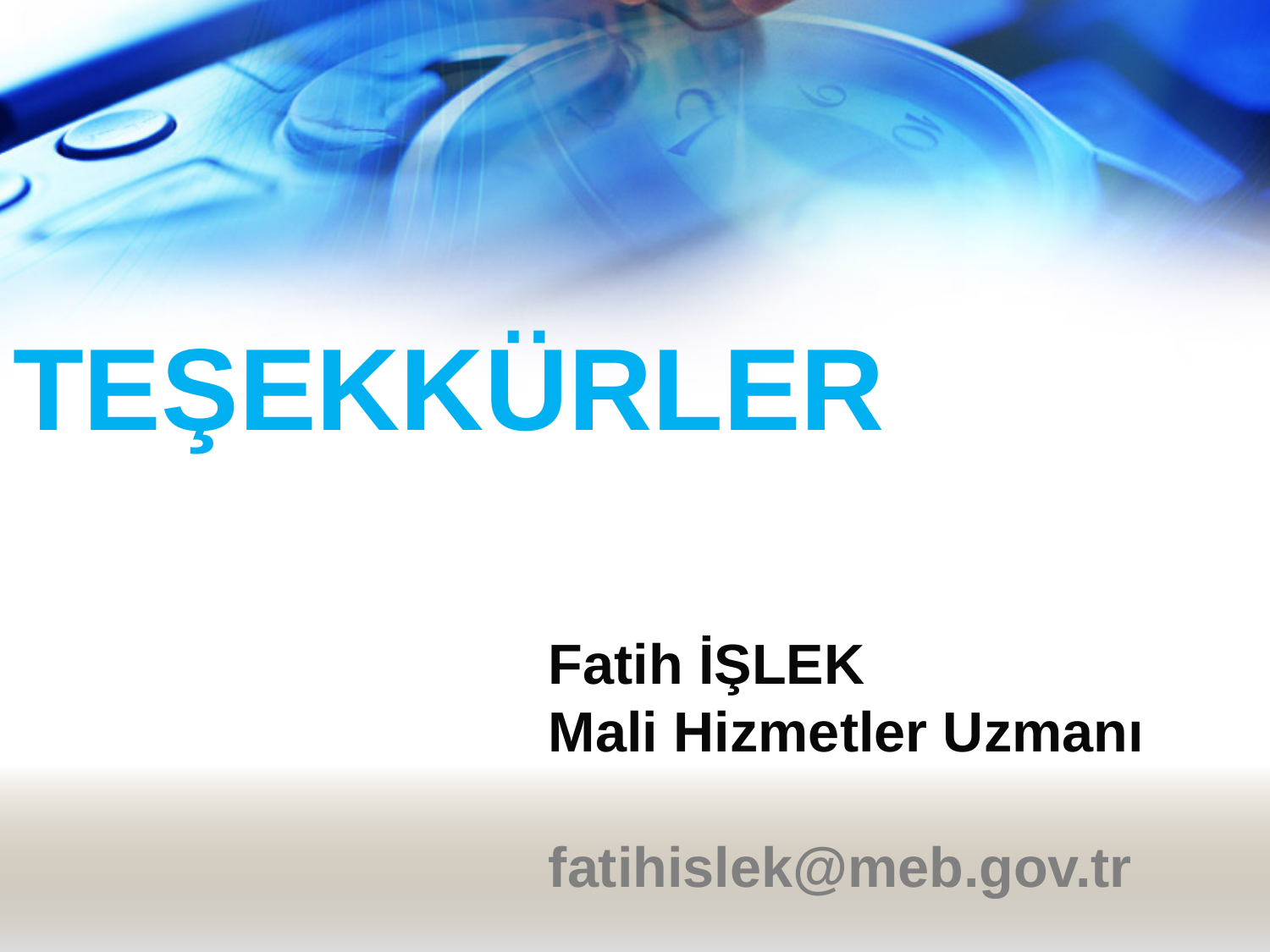

TEŞEKKÜRLER
Fatih İŞLEK
Mali Hizmetler Uzmanı
fatihislek@meb.gov.tr